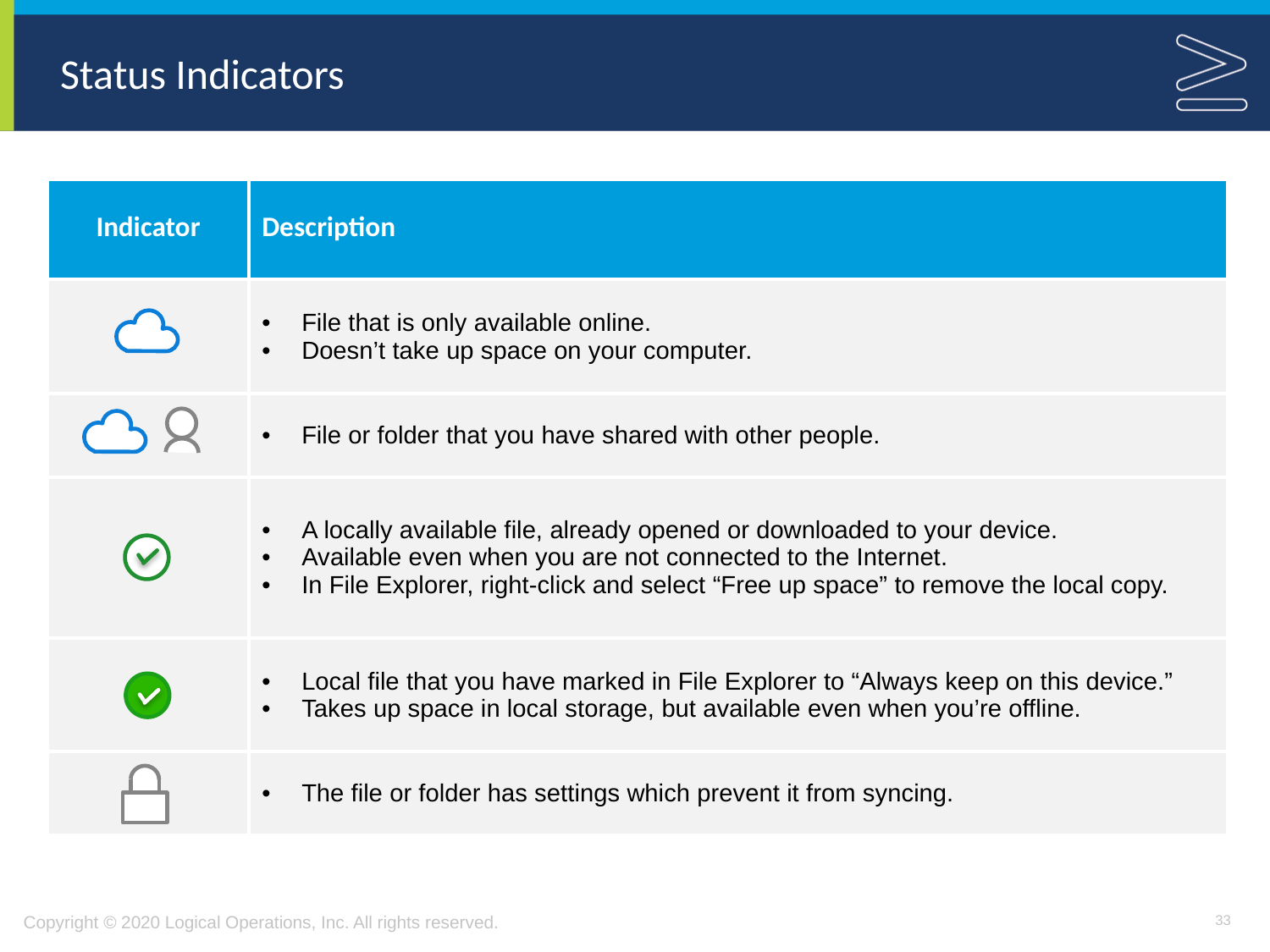

# Status Indicators
| Indicator | Description |
| --- | --- |
|  | File that is only available online. Doesn’t take up space on your computer. |
|  | File or folder that you have shared with other people. |
|  | A locally available file, already opened or downloaded to your device. Available even when you are not connected to the Internet. In File Explorer, right-click and select “Free up space” to remove the local copy. |
|  | Local file that you have marked in File Explorer to “Always keep on this device.” Takes up space in local storage, but available even when you’re offline. |
|  | The file or folder has settings which prevent it from syncing. |

33